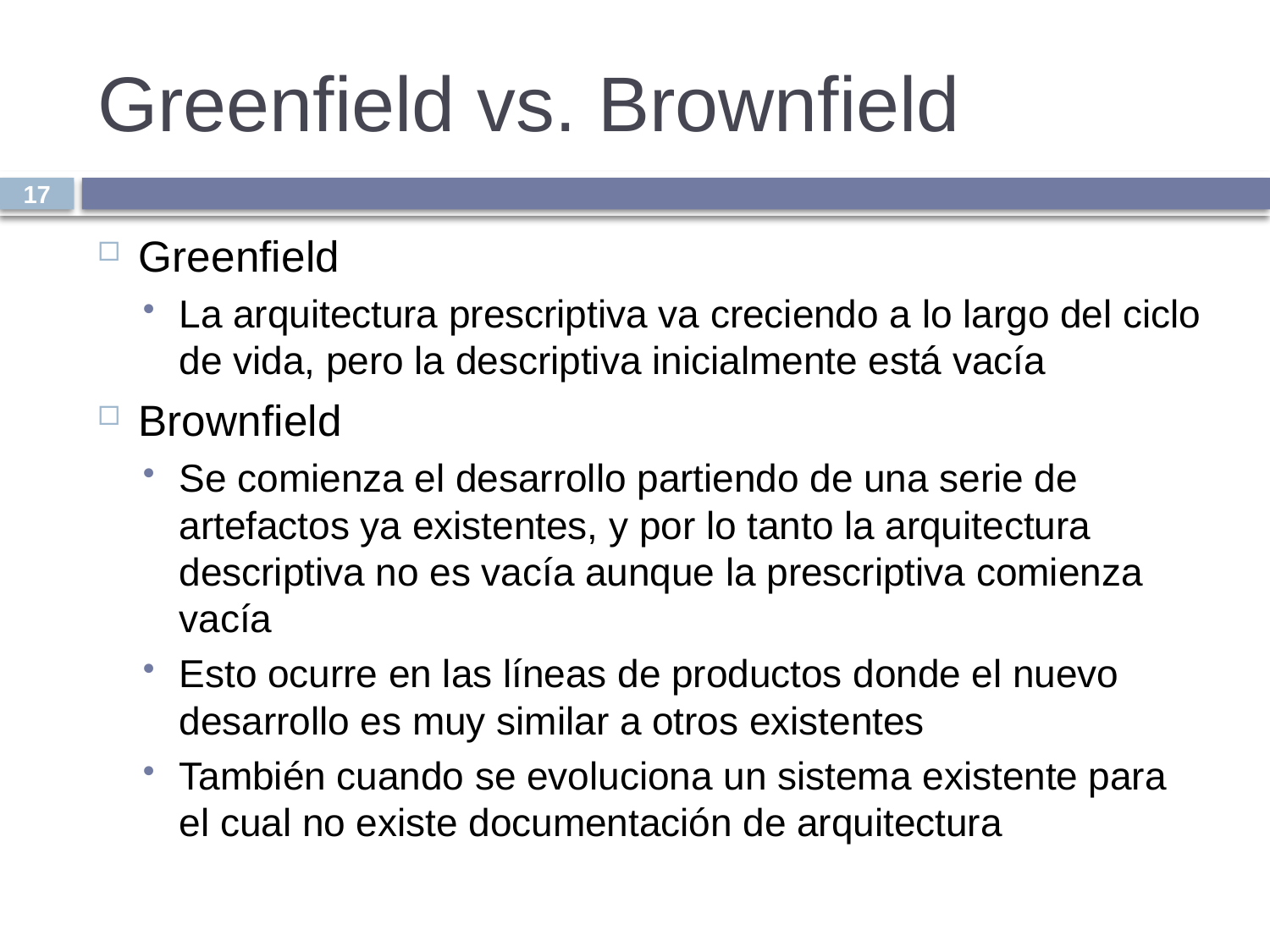

# Greenfield vs. Brownfield
17
Greenfield
La arquitectura prescriptiva va creciendo a lo largo del ciclo de vida, pero la descriptiva inicialmente está vacía
Brownfield
Se comienza el desarrollo partiendo de una serie de artefactos ya existentes, y por lo tanto la arquitectura descriptiva no es vacía aunque la prescriptiva comienza vacía
Esto ocurre en las líneas de productos donde el nuevo desarrollo es muy similar a otros existentes
También cuando se evoluciona un sistema existente para el cual no existe documentación de arquitectura